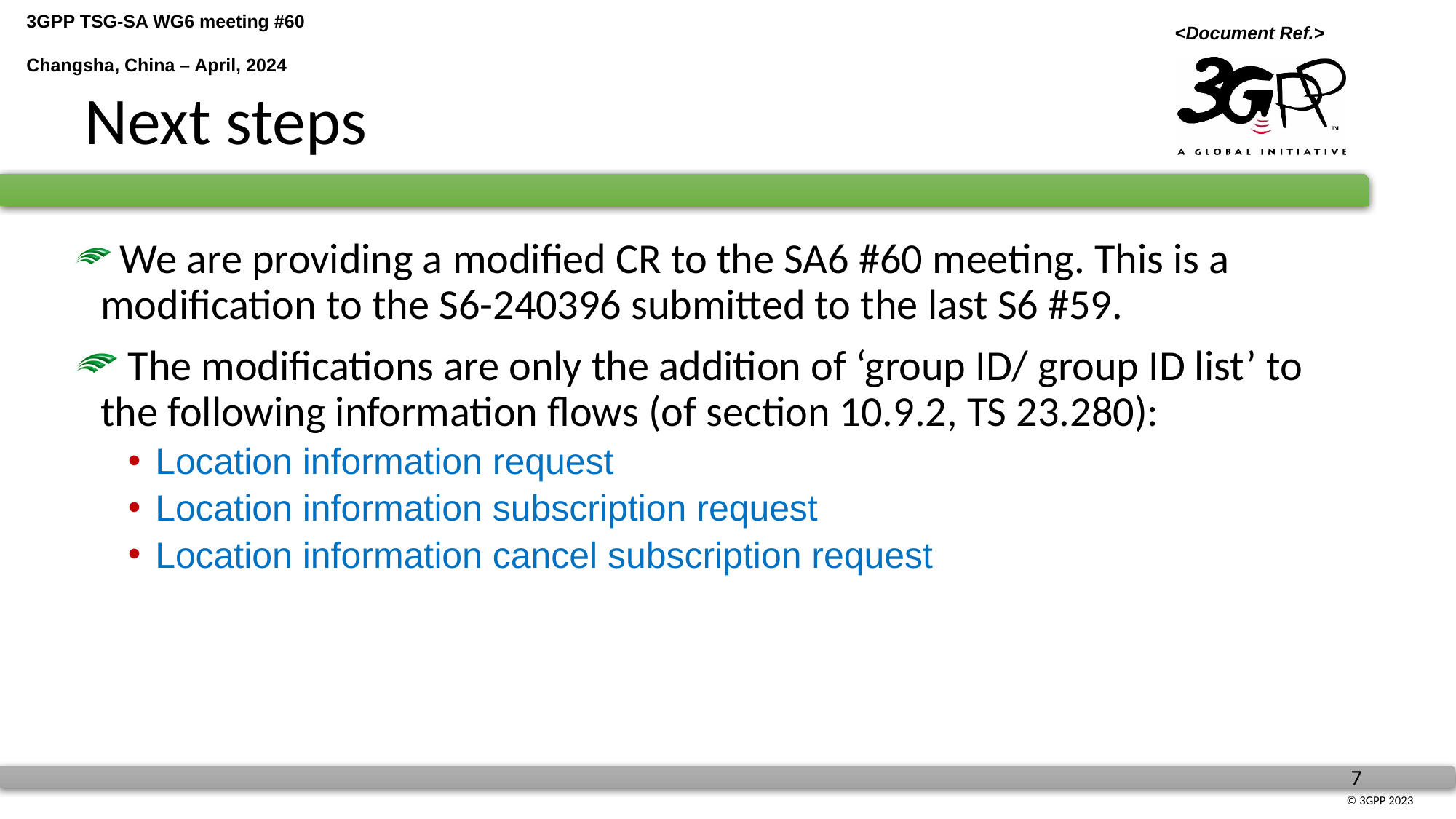

# Next steps
 We are providing a modified CR to the SA6 #60 meeting. This is a modification to the S6-240396 submitted to the last S6 #59.
 The modifications are only the addition of ‘group ID/ group ID list’ to the following information flows (of section 10.9.2, TS 23.280):
Location information request
Location information subscription request
Location information cancel subscription request